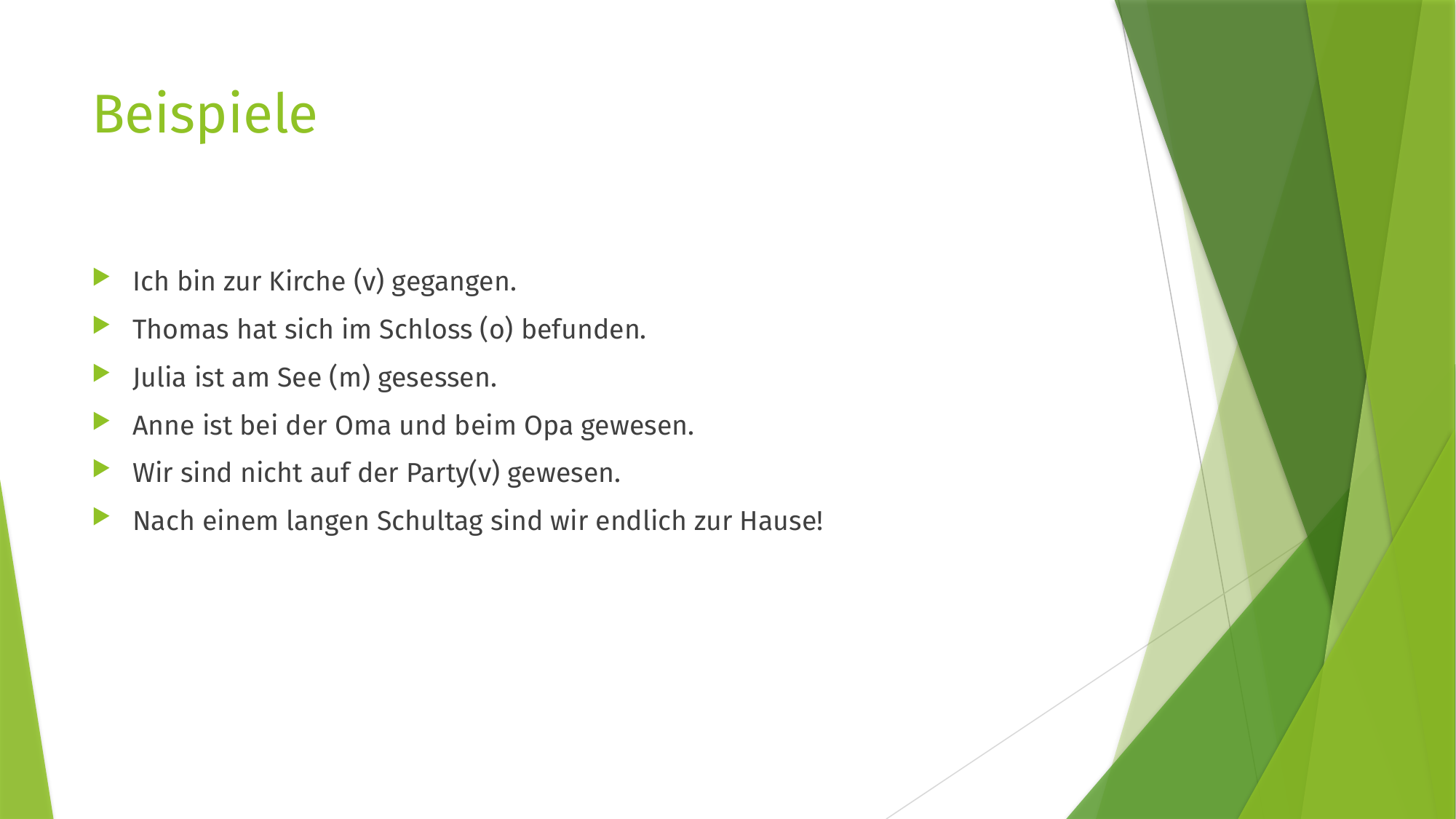

# Beispiele
Ich bin zur Kirche (v) gegangen.
Thomas hat sich im Schloss (o) befunden.
Julia ist am See (m) gesessen.
Anne ist bei der Oma und beim Opa gewesen.
Wir sind nicht auf der Party(v) gewesen.
Nach einem langen Schultag sind wir endlich zur Hause!